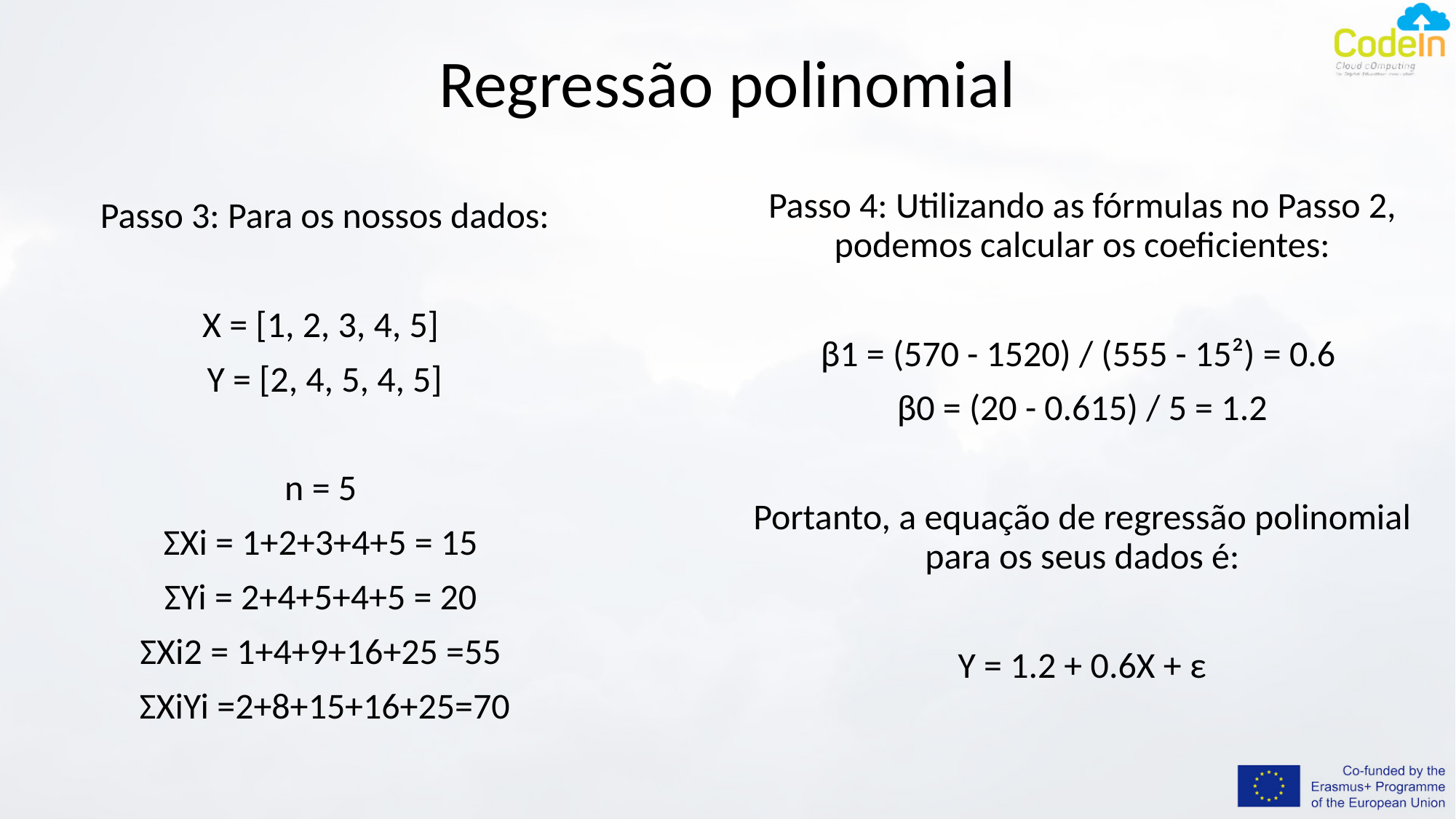

# Regressão polinomial
Passo 4: Utilizando as fórmulas no Passo 2, podemos calcular os coeficientes:

β1 = (570 - 1520) / (555 - 15²) = 0.6
β0 = (20 - 0.615) / 5 = 1.2

Portanto, a equação de regressão polinomial para os seus dados é:

Y = 1.2 + 0.6X + ε

Passo 3: Para os nossos dados:

X = [1, 2, 3, 4, 5]
Y = [2, 4, 5, 4, 5]

n = 5
ΣXi = 1+2+3+4+5 = 15
ΣYi = 2+4+5+4+5 = 20
ΣXi2 = 1+4+9+16+25 =55
ΣXiYi =2+8+15+16+25=70